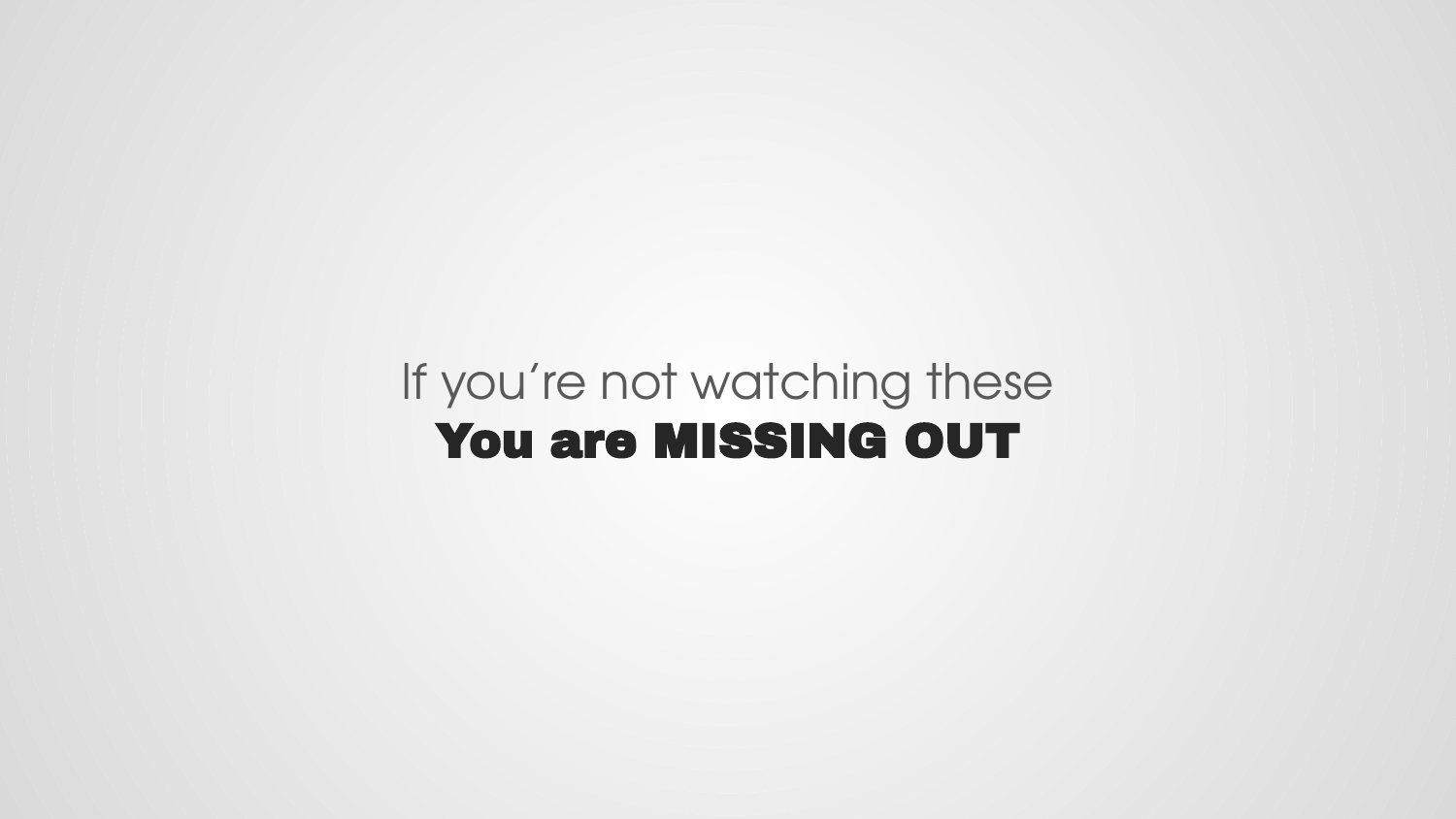

If you’re not watching these
You are MISSING OUT